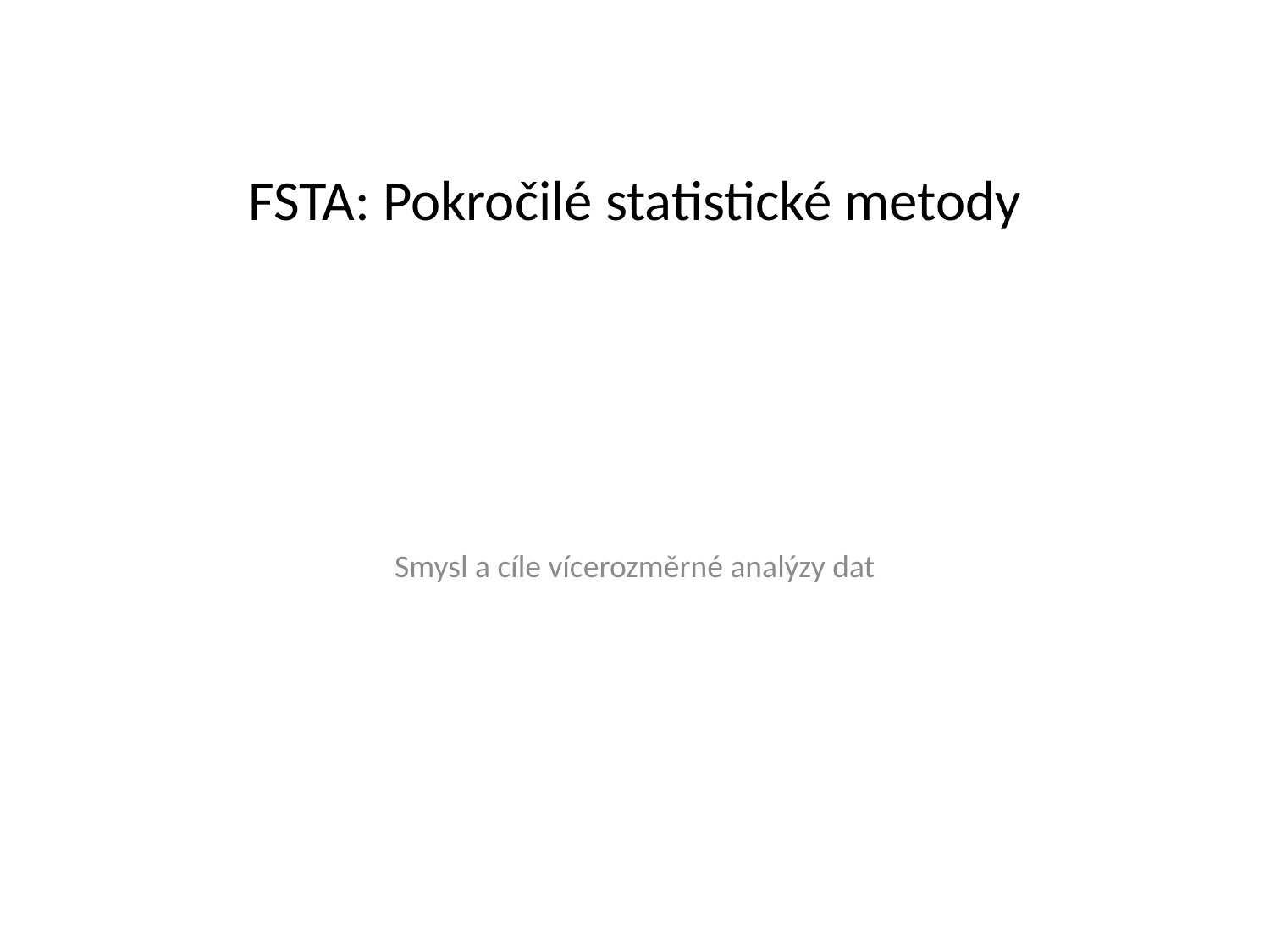

# FSTA: Pokročilé statistické metody
Smysl a cíle vícerozměrné analýzy dat